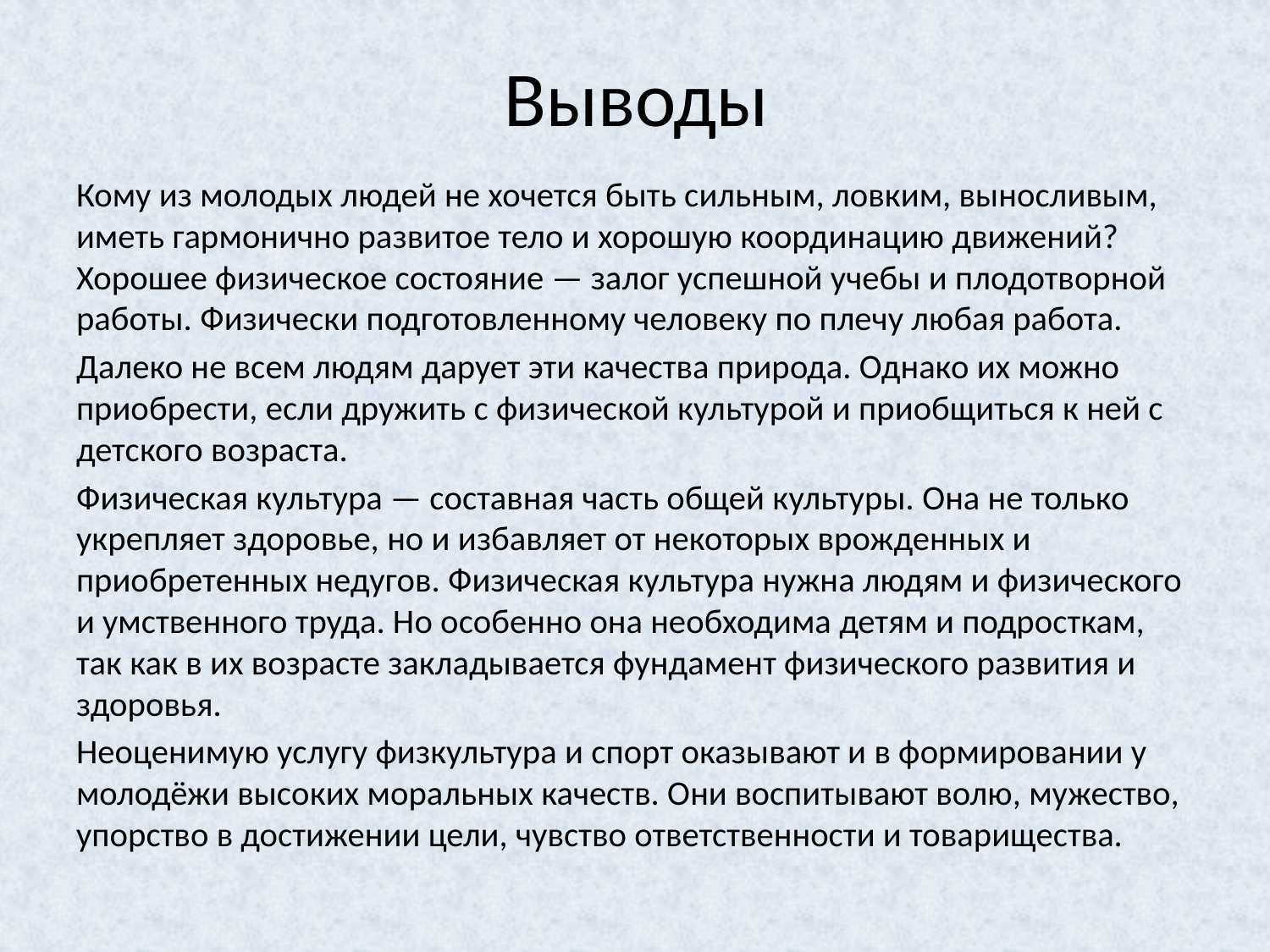

# Выводы
Кому из молодых людей не хочется быть сильным, ловким, выносливым, иметь гармонично развитое тело и хорошую координацию движений? Хорошее физическое состояние — залог успешной учебы и плодотворной работы. Физически подготовленному человеку по плечу любая работа.
Далеко не всем людям дарует эти качества природа. Однако их можно приобрести, если дружить с физической культурой и приобщиться к ней с детского возраста.
Физическая культура — составная часть общей культуры. Она не только укрепляет здоровье, но и избавляет от некоторых врожденных и приобретенных недугов. Физическая культура нужна людям и физического и умственного труда. Но особенно она необходима детям и подросткам, так как в их возрасте закладывается фундамент физического развития и здоровья.
Неоценимую услугу физкультура и спорт оказывают и в формировании у молодёжи высоких моральных качеств. Они воспитывают волю, мужество, упорство в достижении цели, чувство ответственности и товарищества.